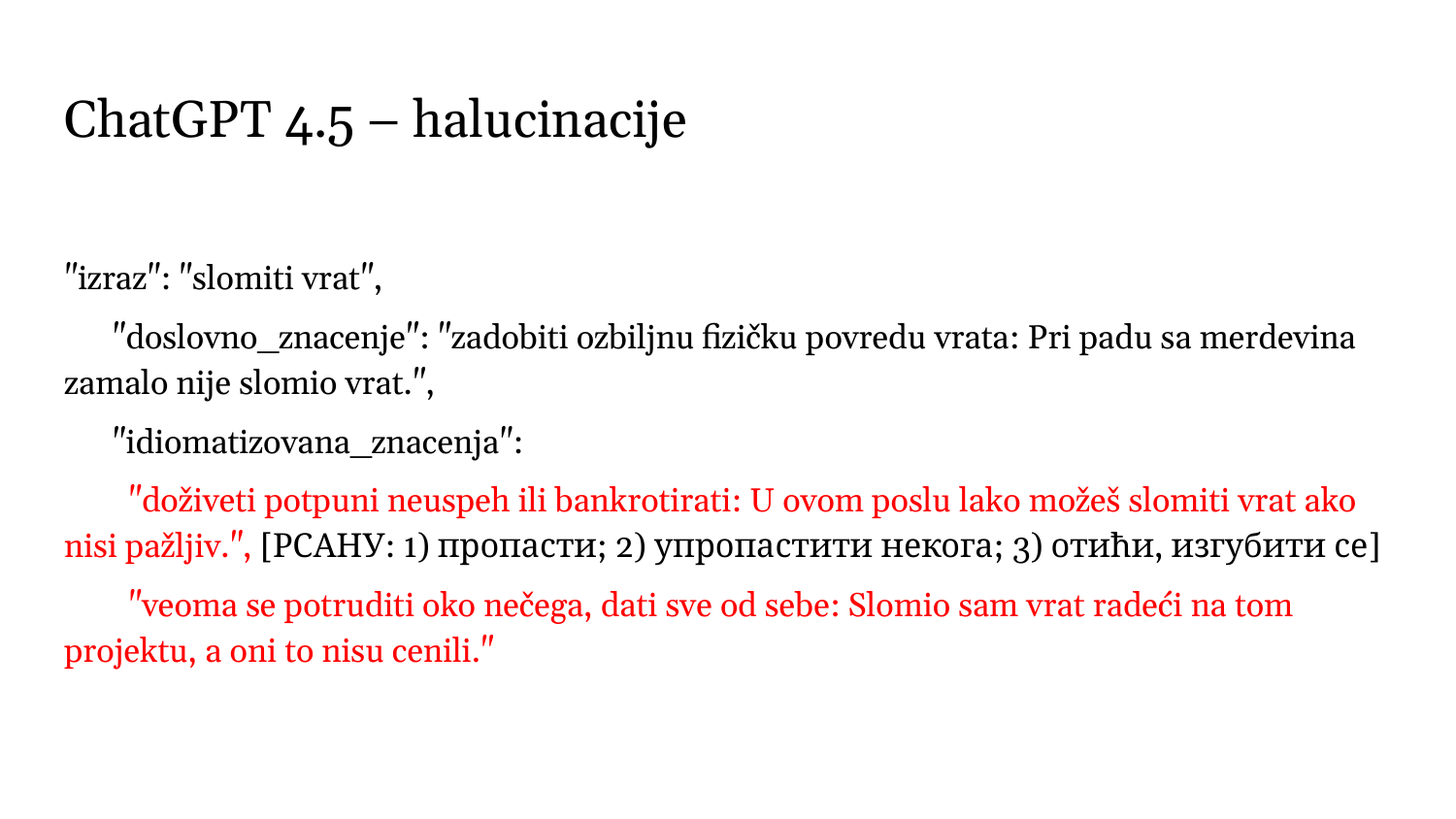

# ChatGPT 4.5 – halucinacije

"izraz": "slomiti vrat",
      "doslovno_znacenje": "zadobiti ozbiljnu fizičku povredu vrata: Pri padu sa merdevina zamalo nije slomio vrat.",
      "idiomatizovana_znacenja":
        "doživeti potpuni neuspeh ili bankrotirati: U ovom poslu lako možeš slomiti vrat ako nisi pažljiv.", [РСАНУ: 1) пропасти; 2) упропастити некога; 3) отићи, изгубити се]
        "veoma se potruditi oko nečega, dati sve od sebe: Slomio sam vrat radeći na tom projektu, a oni to nisu cenili."